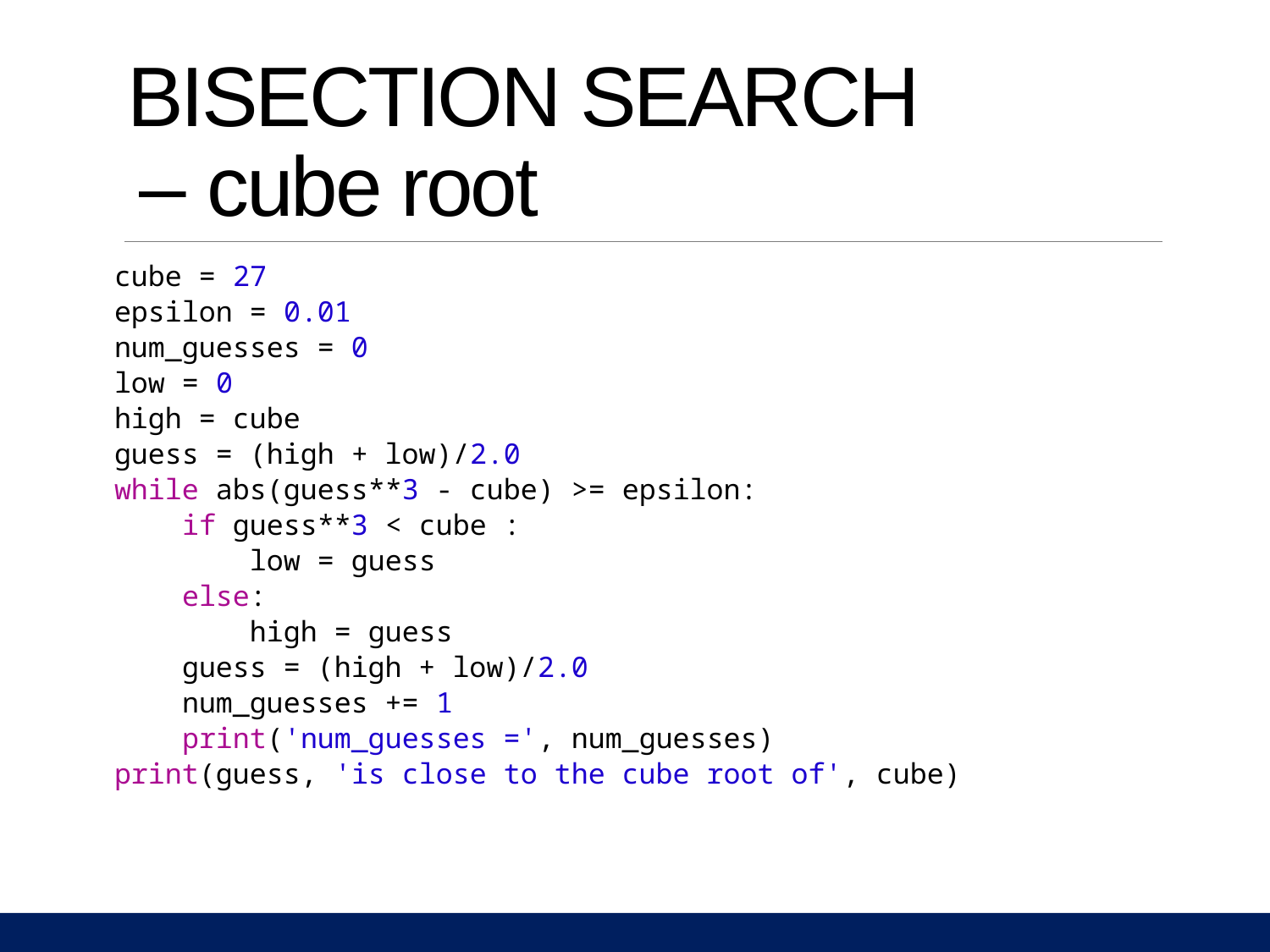

# BISECTION SEARCH
– cube root

cube = 27
epsilon = 0.01
num_guesses = 0
low = 0
high = cube
guess = (high + low)/2.0
while abs(guess**3 - cube) >= epsilon:
    if guess**3 < cube :
        low = guess
    else:
        high = guess
    guess = (high + low)/2.0
    num_guesses += 1
    print('num_guesses =', num_guesses)
print(guess, 'is close to the cube root of', cube)